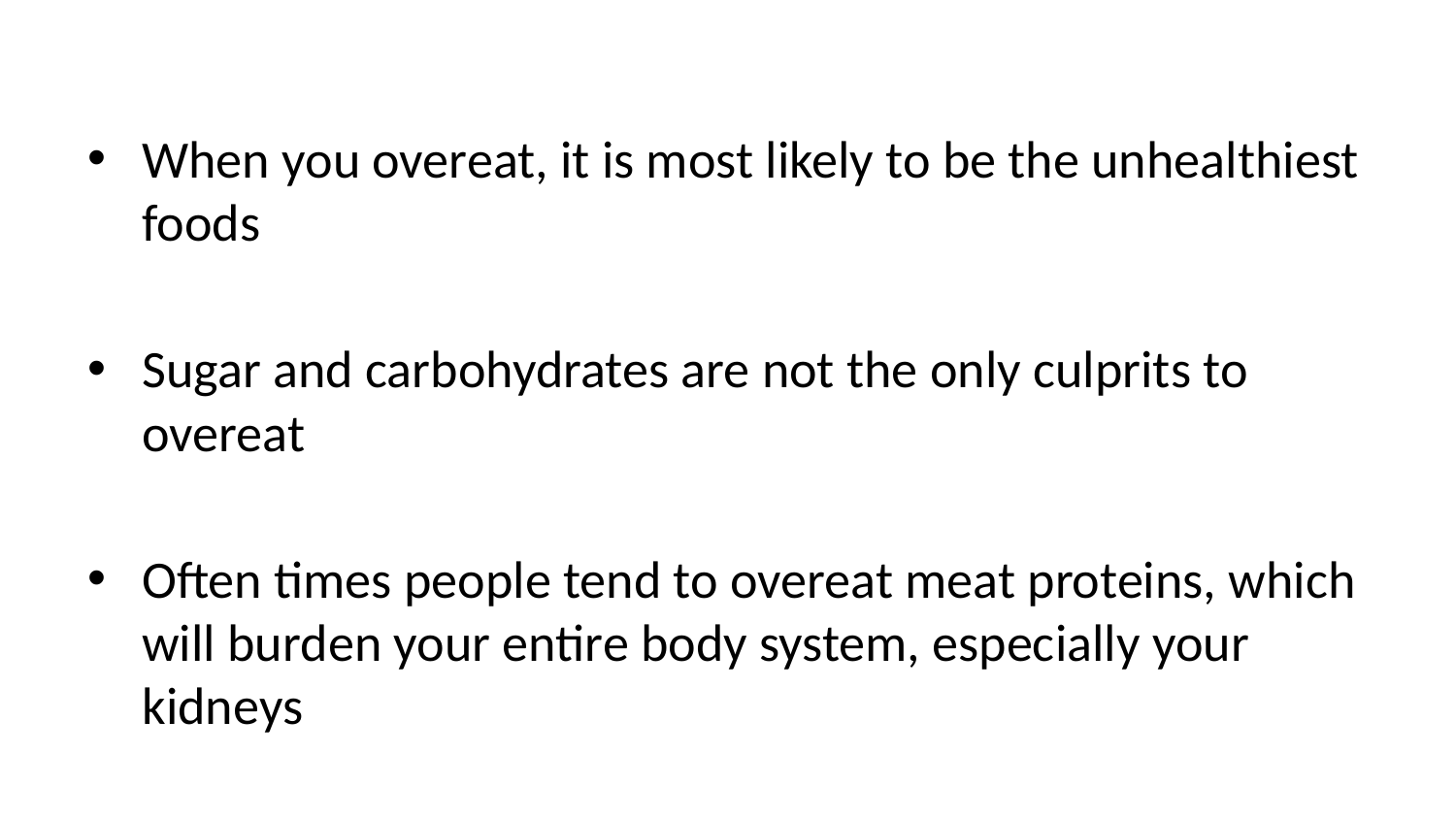

When you overeat, it is most likely to be the unhealthiest foods

Sugar and carbohydrates are not the only culprits to overeat

Often times people tend to overeat meat proteins, which will burden your entire body system, especially your kidneys